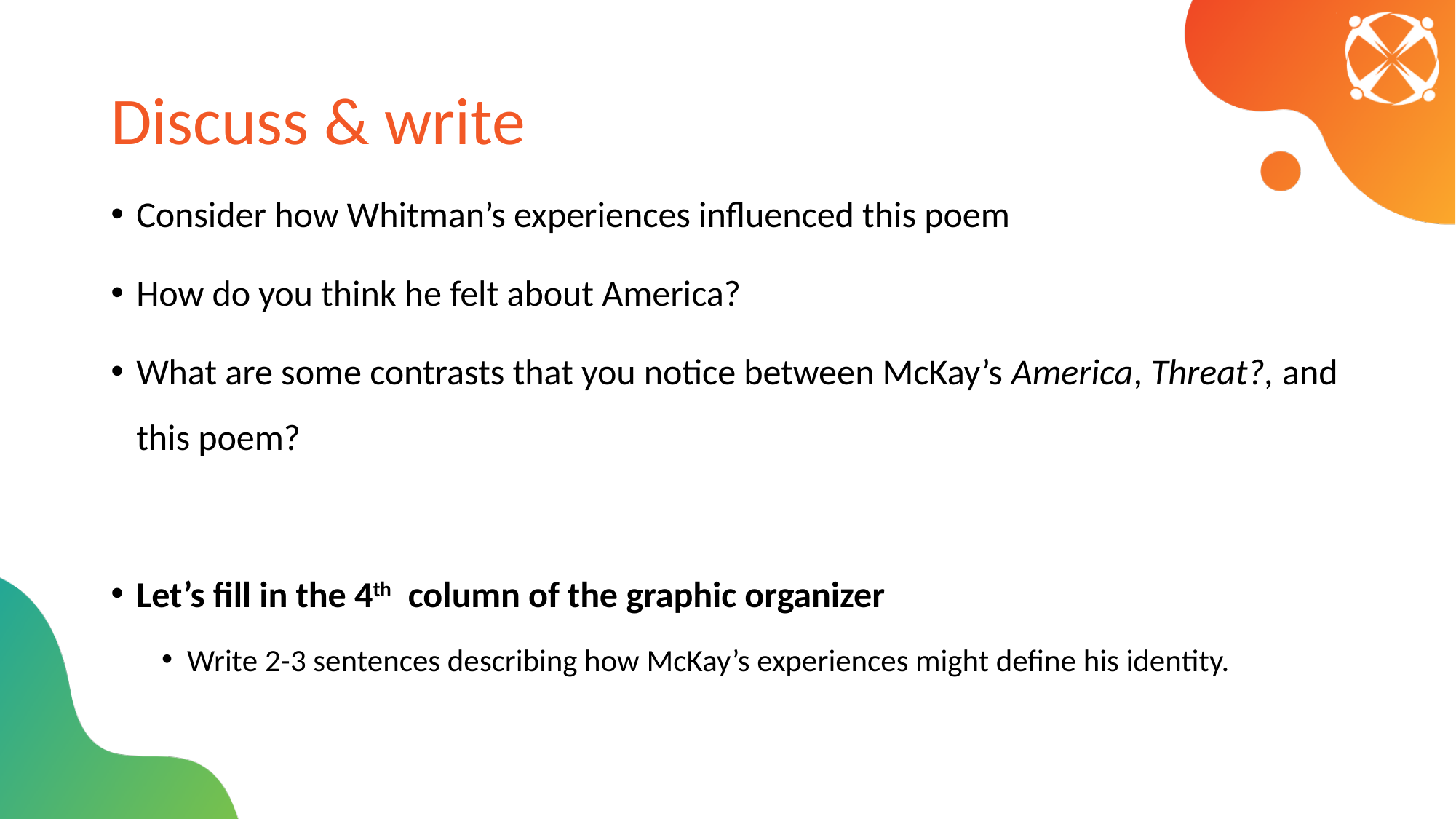

# Discuss & write
Consider how Whitman’s experiences influenced this poem
How do you think he felt about America?
What are some contrasts that you notice between McKay’s America, Threat?, and this poem?

Let’s fill in the 4th  column of the graphic organizer
Write 2-3 sentences describing how McKay’s experiences might define his identity.